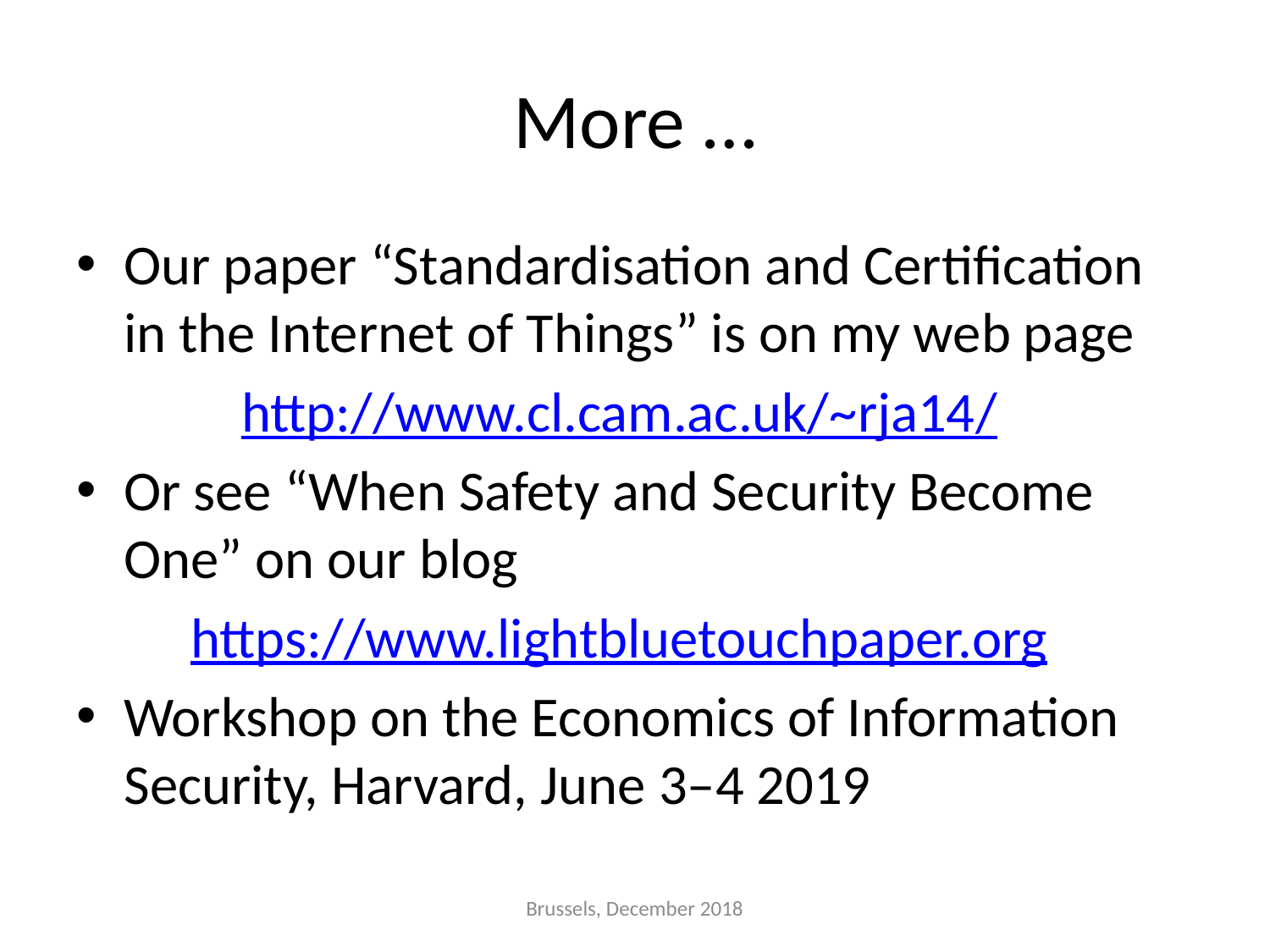

# More …
Our paper “Standardisation and Certification in the Internet of Things” is on my web page
	   http://www.cl.cam.ac.uk/~rja14/
Or see “When Safety and Security Become One” on our blog
         https://www.lightbluetouchpaper.org
Workshop on the Economics of Information Security, Harvard, June 3–4 2019
Brussels, December 2018